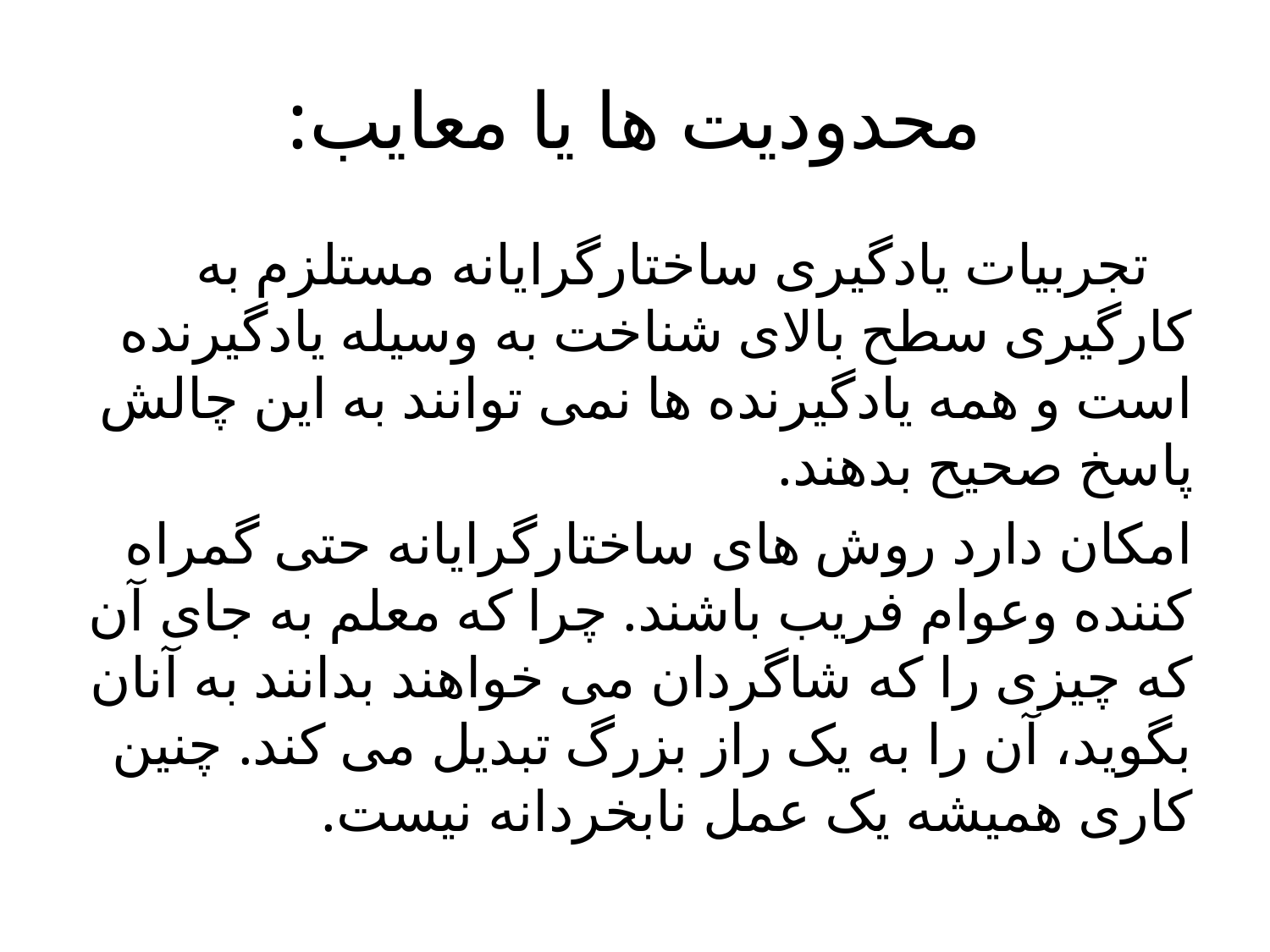

# محدودیت ها یا معایب:
   تجربيات يادگيری ساختارگرايانه مستلزم به کارگيری سطح بالای شناخت به وسيله يادگيرنده است و همه يادگيرنده ها نمی توانند به اين چالش پاسخ صحيح بدهند.
امکان دارد روش های ساختارگرايانه حتی گمراه کننده وعوام فريب باشند. چرا که معلم به جای آن که چيزی را که شاگردان می خواهند بدانند به آنان بگويد، آن را به يک راز بزرگ تبديل می کند. چنين کاری هميشه يک عمل نابخردانه نيست.